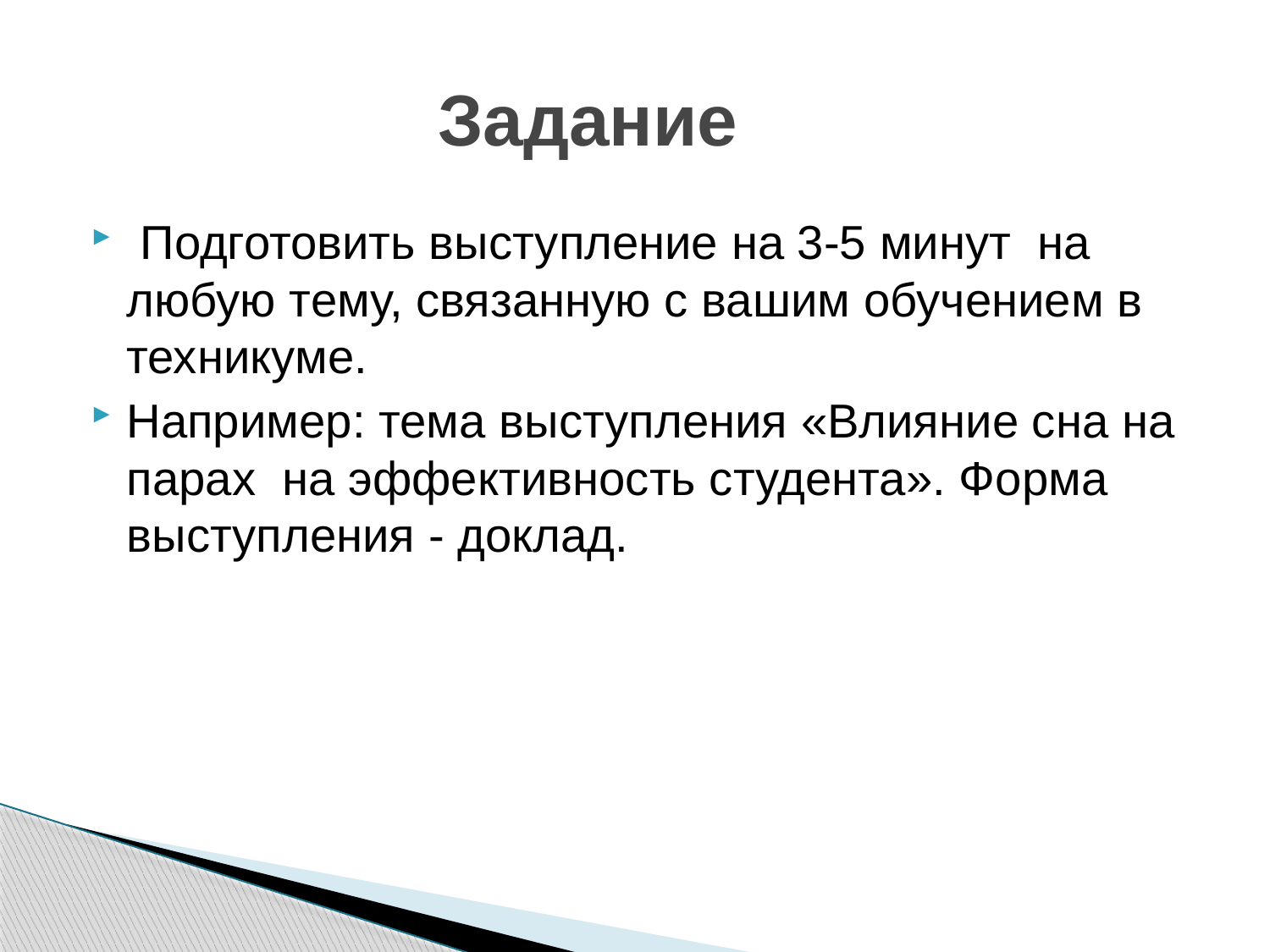

# Задание
 Подготовить выступление на 3-5 минут  на любую тему, связанную с вашим обучением в техникуме.
Например: тема выступления «Влияние сна на парах  на эффективность студента». Форма выступления - доклад.